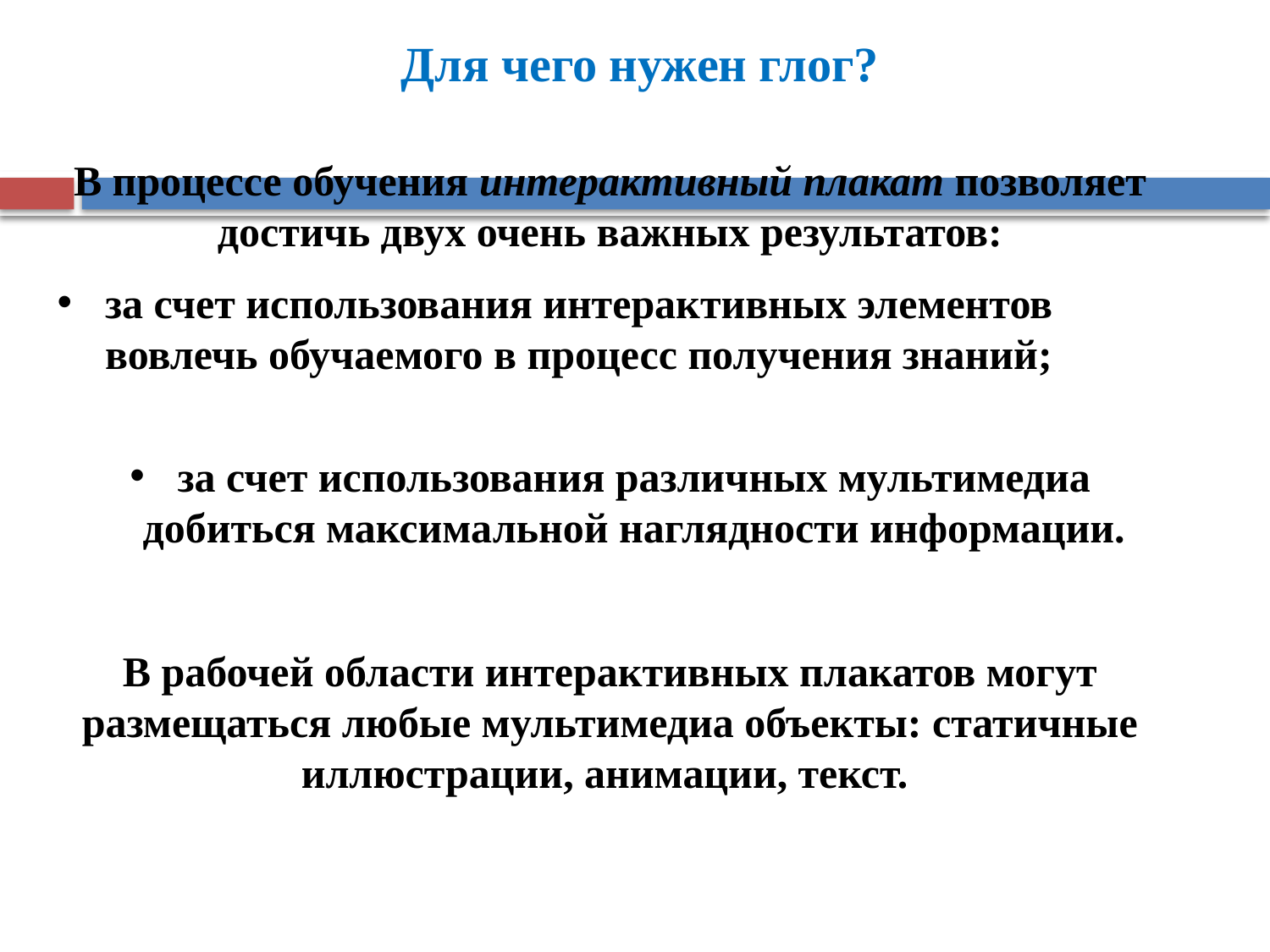

Для чего нужен глог?
В процессе обучения интерактивный плакат позволяет достичь двух очень важных результатов:
за счет использования интерактивных элементов вовлечь обучаемого в процесс получения знаний;
за счет использования различных мультимедиа добиться максимальной наглядности информации.

В рабочей области интерактивных плакатов могут размещаться любые мультимедиа объекты: статичные иллюстрации, анимации, текст.